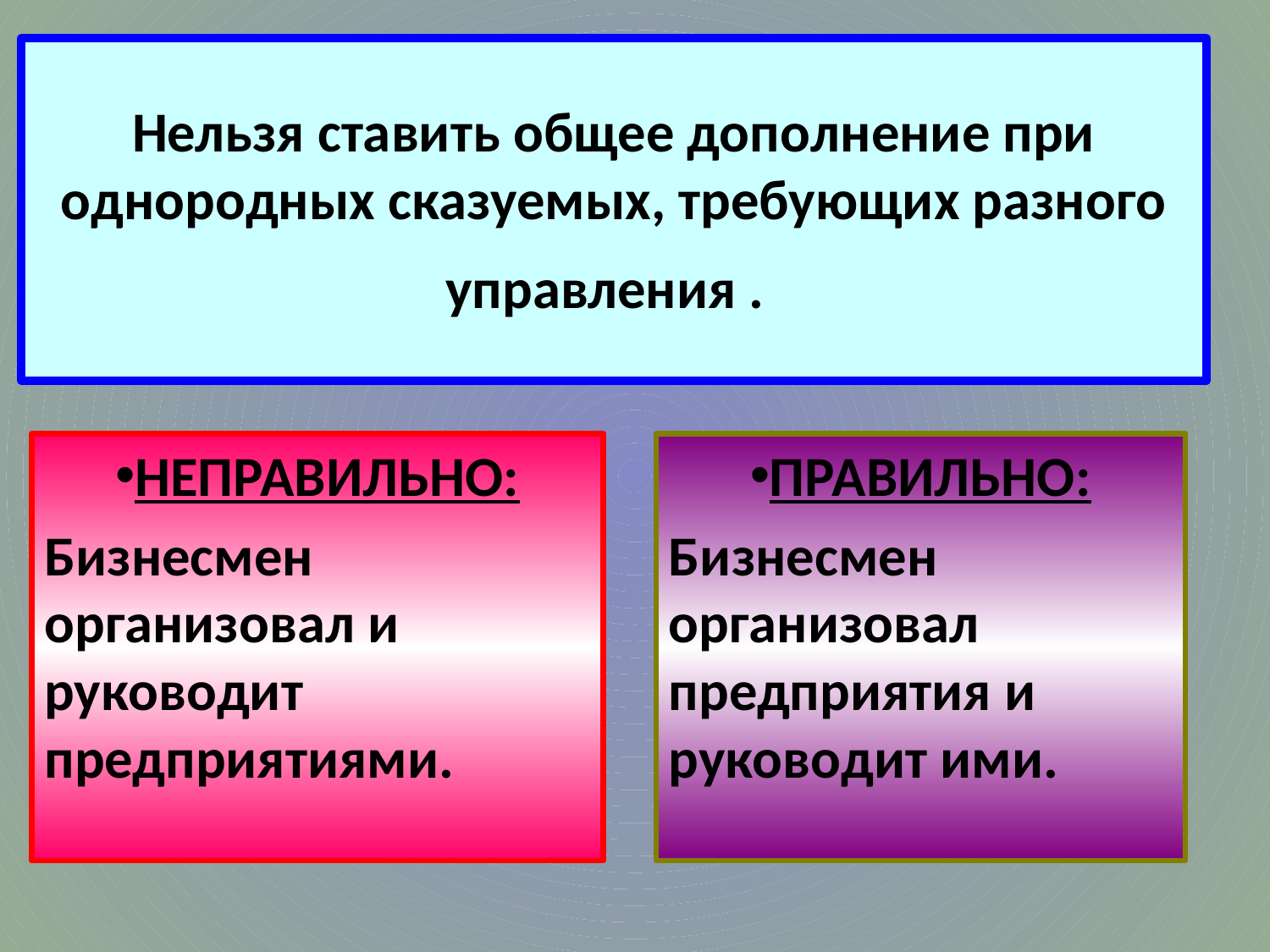

# Нельзя ставить общее дополнение при однородных сказуемых, требующих разного управления .
НЕПРАВИЛЬНО:
Бизнесмен организовал и руководит предприятиями.
ПРАВИЛЬНО:
Бизнесмен организовал предприятия и руководит ими.